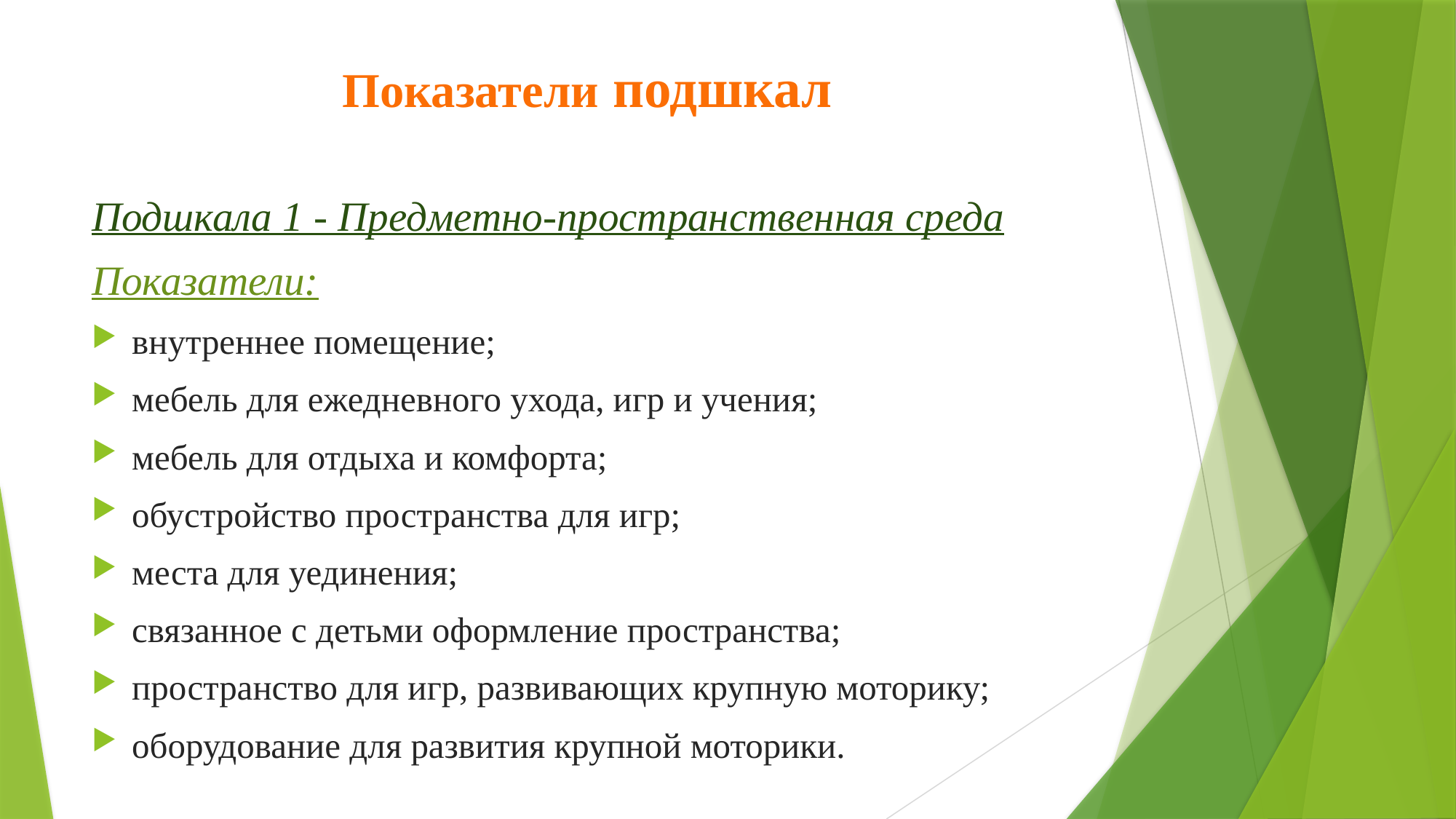

# Показатели подшкал
Подшкала 1 - Предметно-пространственная среда
Показатели:
внутреннее помещение;
мебель для ежедневного ухода, игр и учения;
мебель для отдыха и комфорта;
обустройство пространства для игр;
места для уединения;
связанное с детьми оформление пространства;
пространство для игр, развивающих крупную моторику;
оборудование для развития крупной моторики.